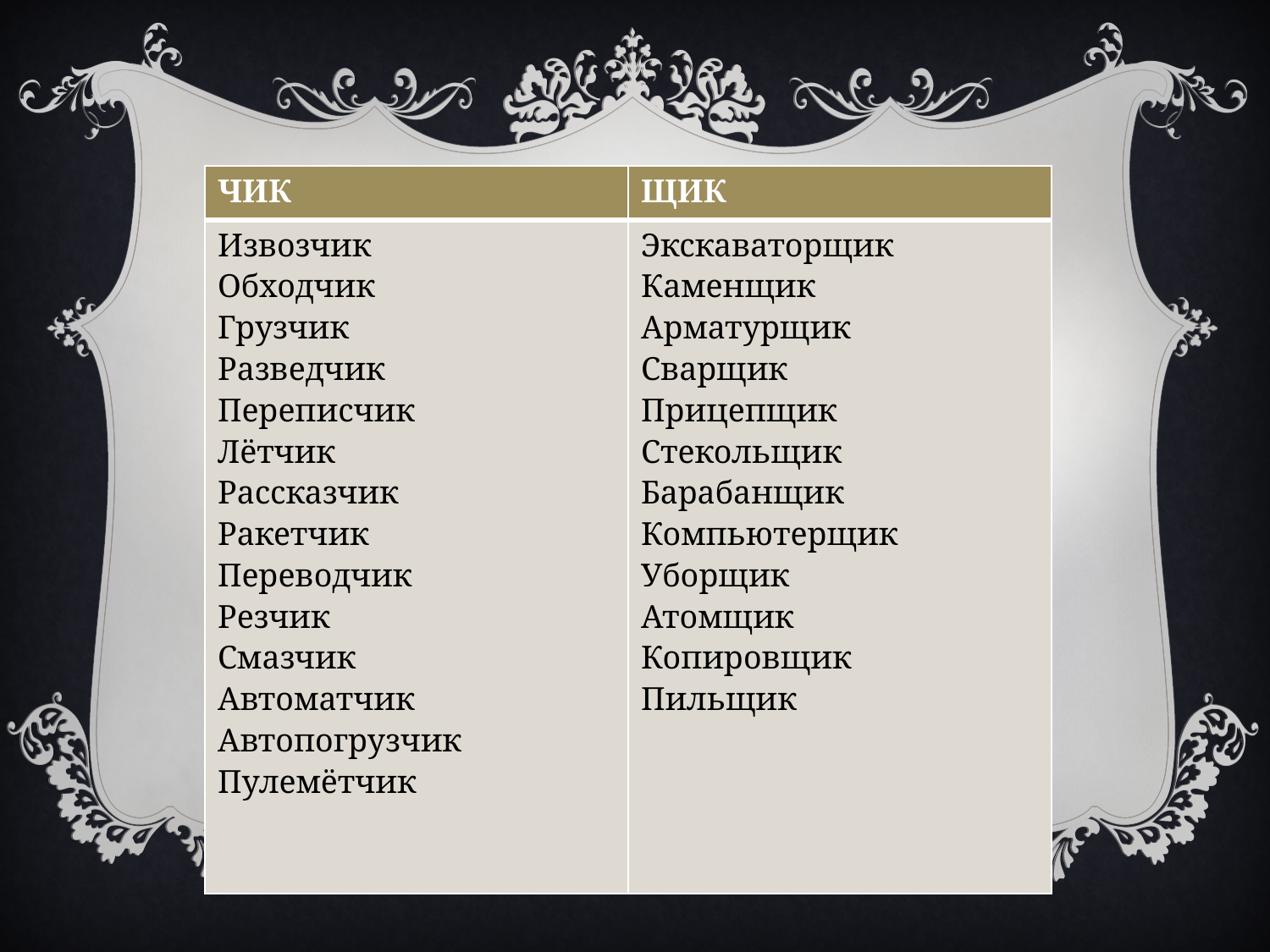

| ЧИК | ЩИК |
| --- | --- |
| Извозчик Обходчик Грузчик Разведчик Переписчик Лётчик Рассказчик Ракетчик Переводчик Резчик Смазчик Автоматчик Автопогрузчик Пулемётчик | Экскаваторщик Каменщик Арматурщик Сварщик Прицепщик Стекольщик Барабанщик Компьютерщик Уборщик Атомщик Копировщик Пильщик |